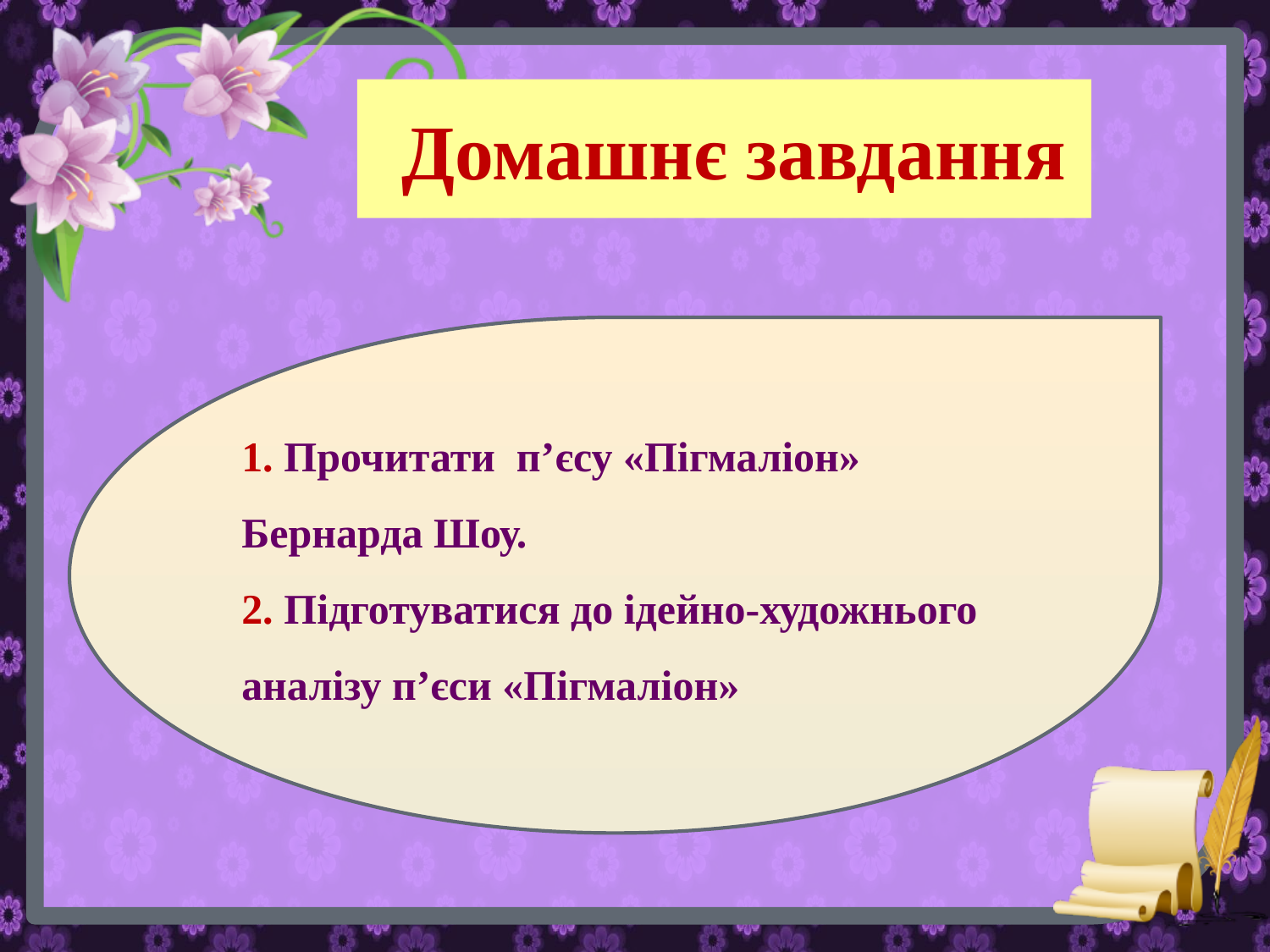

# Домашнє завдання
1. Прочитати  п’єсу «Пігмаліон» Бернарда Шоу.
2. Підготуватися до ідейно-художнього аналізу п’єси «Пігмаліон»